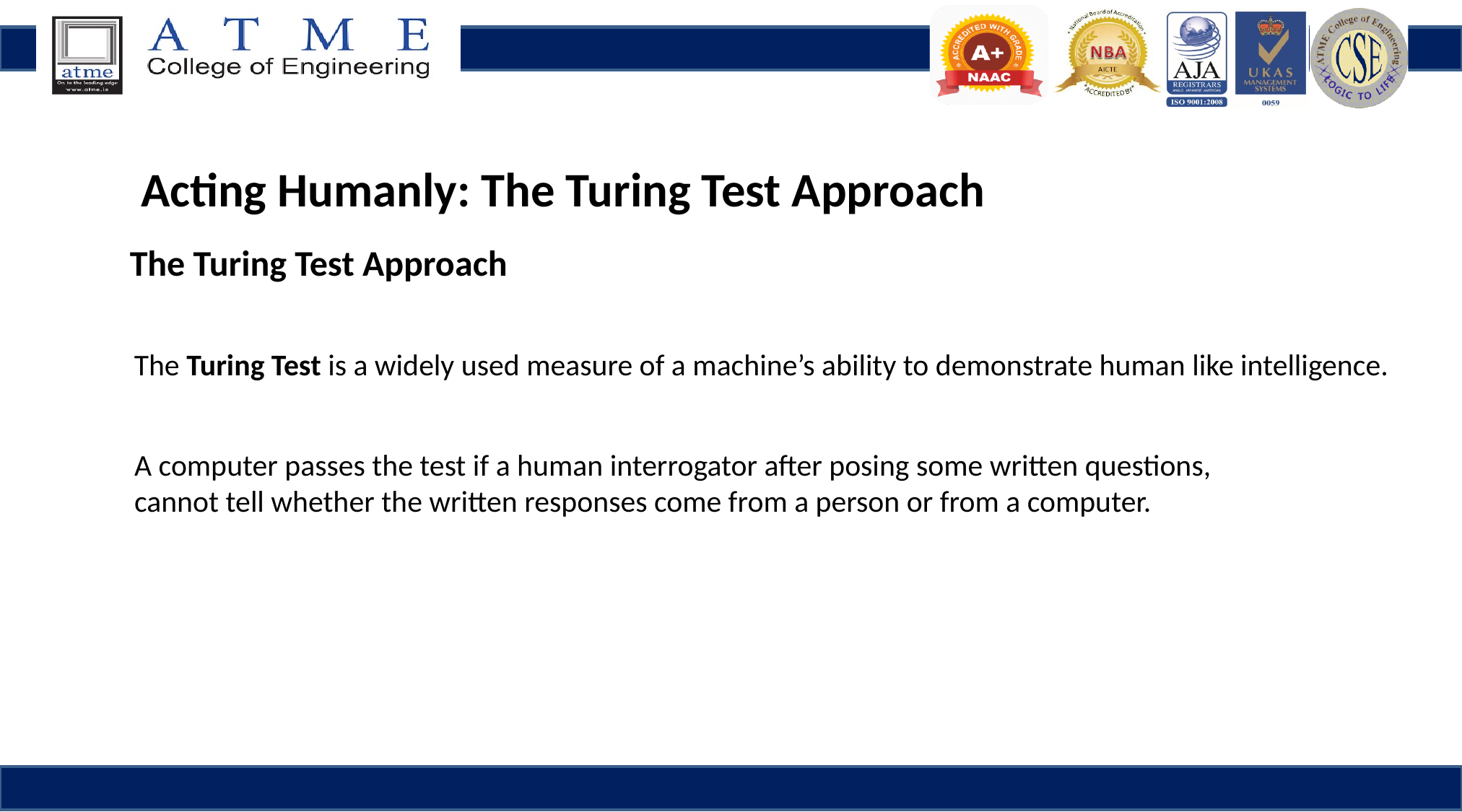

Acting Humanly: The Turing Test Approach
The Turing Test Approach
The Turing Test is a widely used measure of a machine’s ability to demonstrate human like intelligence.
A computer passes the test if a human interrogator after posing some written questions,
cannot tell whether the written responses come from a person or from a computer.